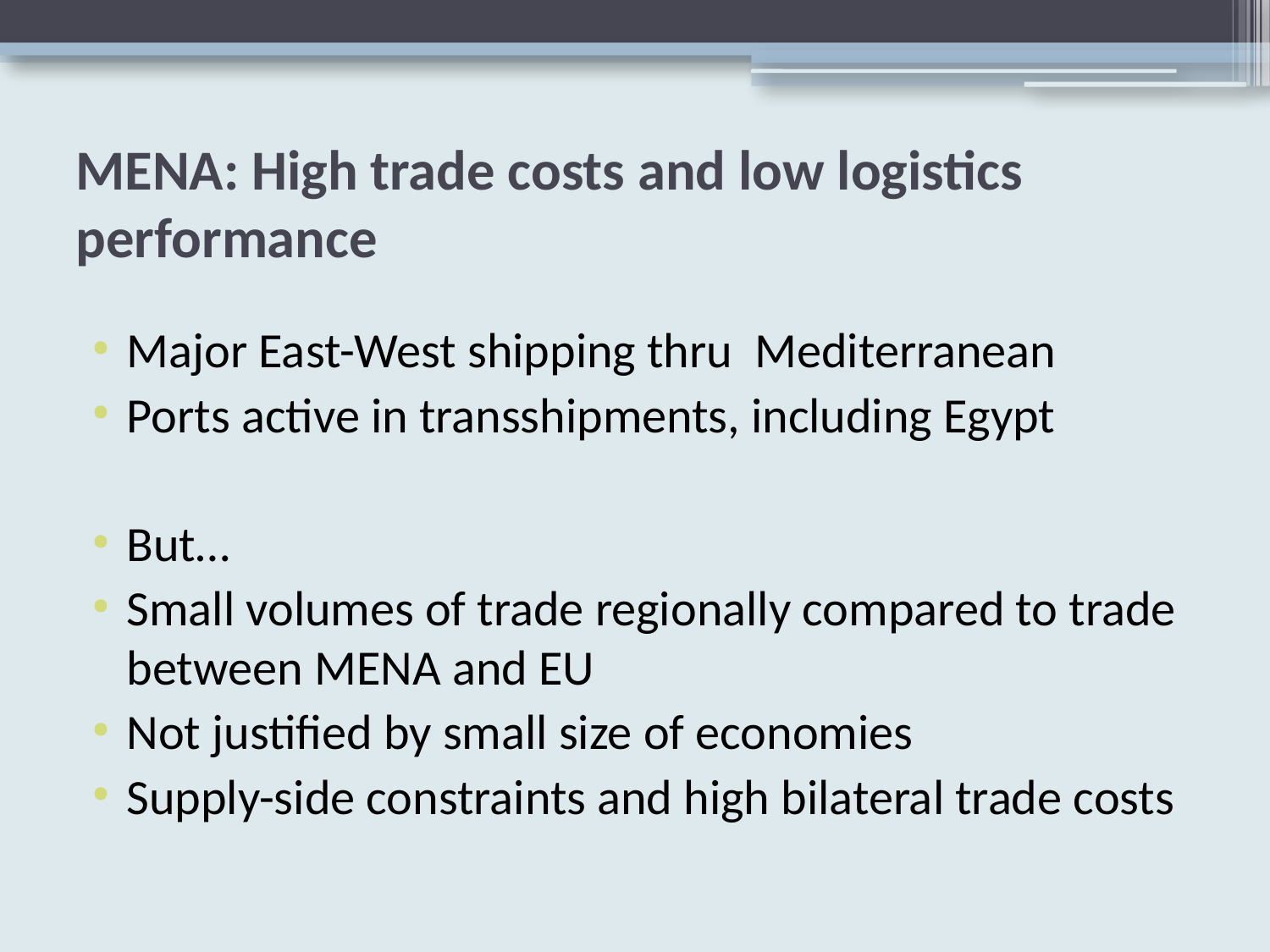

# MENA: High trade costs and low logistics performance
Major East-West shipping thru  Mediterranean
Ports active in transshipments, including Egypt

But…
Small volumes of trade regionally compared to trade between MENA and EU
Not justified by small size of economies
Supply-side constraints and high bilateral trade costs